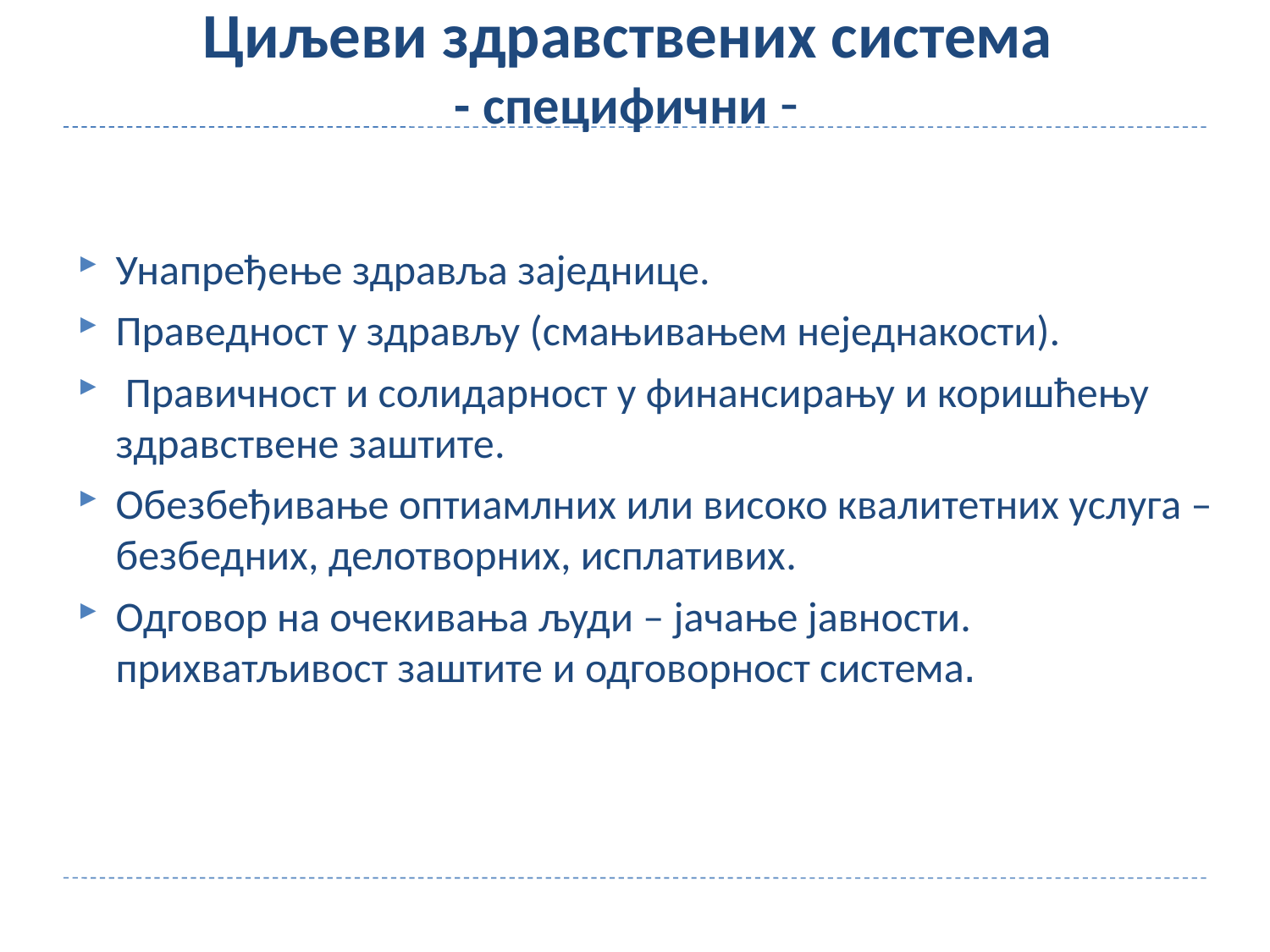

# Циљеви здравствених система - специфични -
Унапређење здравља заједнице.
Праведност у здрављу (смањивањем неједнакости).
 Правичност и солидарност у финансирању и коришћењу здравствене заштите.
Обезбеђивање оптиамлних или високо квалитетних услуга – безбедних, делотворних, исплативих.
Одговoр на очекивања људи – јачање јавности. прихватљивост заштите и одговорност система.